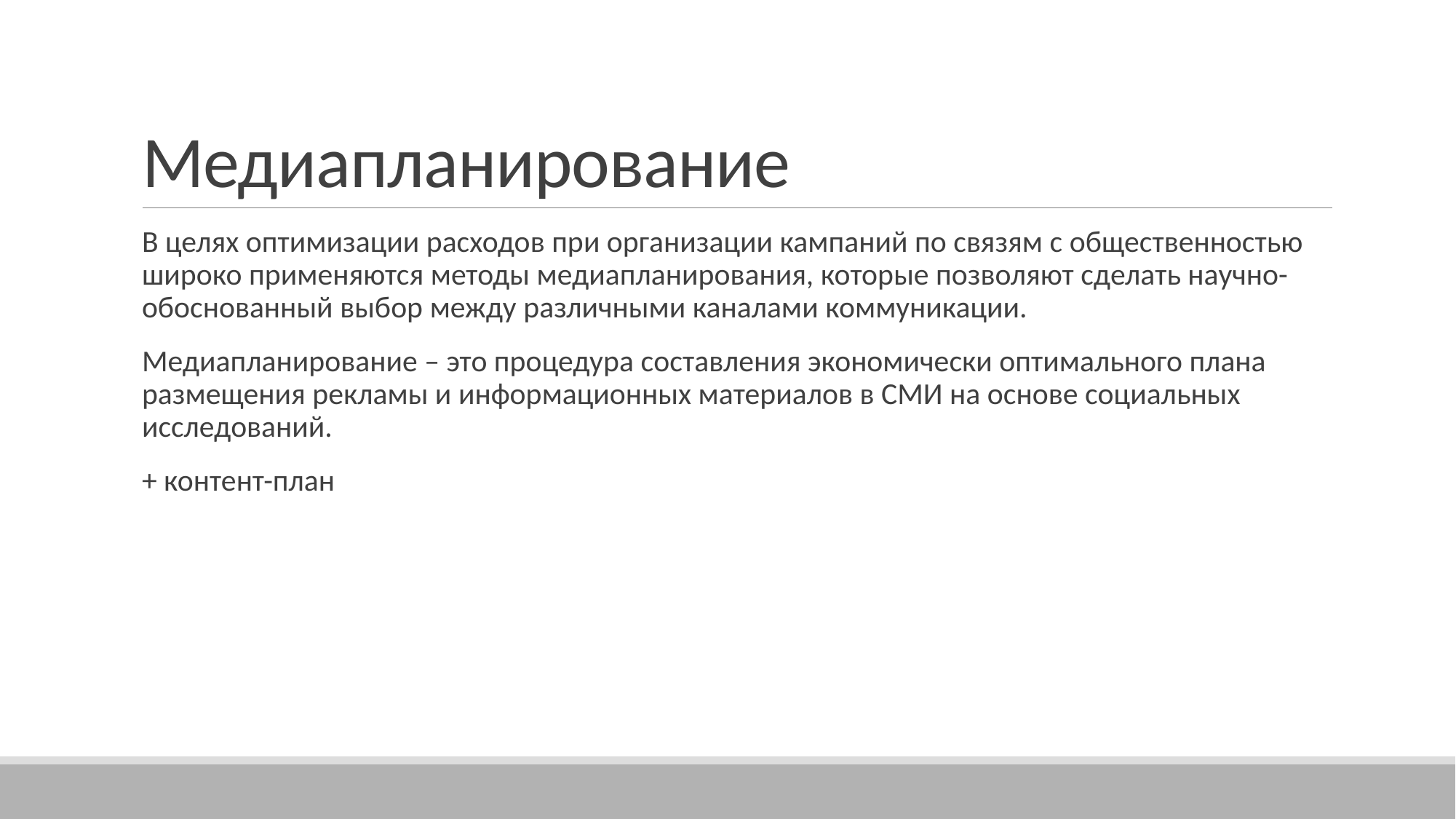

# Медиапланирование
В целях оптимизации расходов при организации кампаний по связям с общественностью широко применяются методы медиапланирования, которые позволяют сделать научно-обоснованный выбор между различными каналами коммуникации.
Медиапланирование – это процедура составления экономически оптимального плана размещения рекламы и информационных материалов в СМИ на основе социальных исследований.
+ контент-план